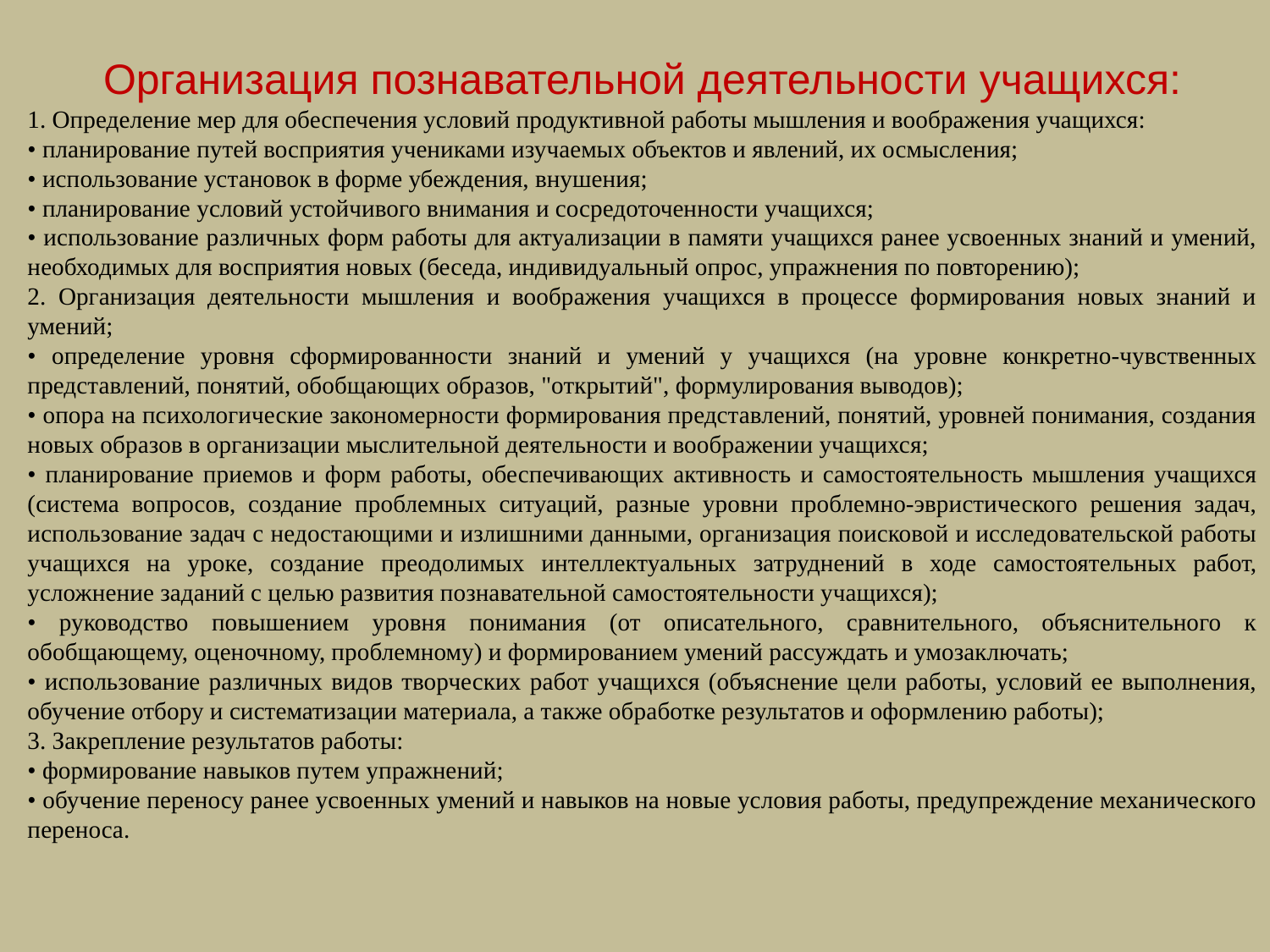

Организация познавательной деятельности учащихся:
1. Определение мер для обеспечения условий продуктивной работы мышления и воображения учащихся:
• планирование путей восприятия учениками изучаемых объектов и явлений, их осмысления;
• использование установок в форме убеждения, внушения;
• планирование условий устойчивого внимания и сосредоточенности учащихся;
• использование различных форм работы для актуализации в памяти учащихся ранее усвоенных знаний и умений, необходимых для восприятия новых (беседа, индивидуальный опрос, упражнения по повторению);
2. Организация деятельности мышления и воображения учащихся в процессе формирования новых знаний и умений;
• определение уровня сформированности знаний и умений у учащихся (на уровне конкретно-чувственных представлений, понятий, обобщающих образов, "открытий", формулирования выводов);
• опора на психологические закономерности формирования представлений, понятий, уровней понимания, создания новых образов в организации мыслительной деятельности и воображении учащихся;
• планирование приемов и форм работы, обеспечивающих активность и самостоятельность мышления учащихся (система вопросов, создание проблемных ситуаций, разные уровни проблемно-эвристического решения задач, использование задач с недостающими и излишними данными, организация поисковой и исследовательской работы учащихся на уроке, создание преодолимых интеллектуальных затруднений в ходе самостоятельных работ, усложнение заданий с целью развития познавательной самостоятельности учащихся);
• руководство повышением уровня понимания (от описательного, сравнительного, объяснительного к обобщающему, оценочному, проблемному) и формированием умений рассуждать и умозаключать;
• использование различных видов творческих работ учащихся (объяснение цели работы, условий ее выполнения, обучение отбору и систематизации материала, а также обработке результатов и оформлению работы);
3. Закрепление результатов работы:
• формирование навыков путем упражнений;
• обучение переносу ранее усвоенных умений и навыков на новые условия работы, предупреждение механического переноса.